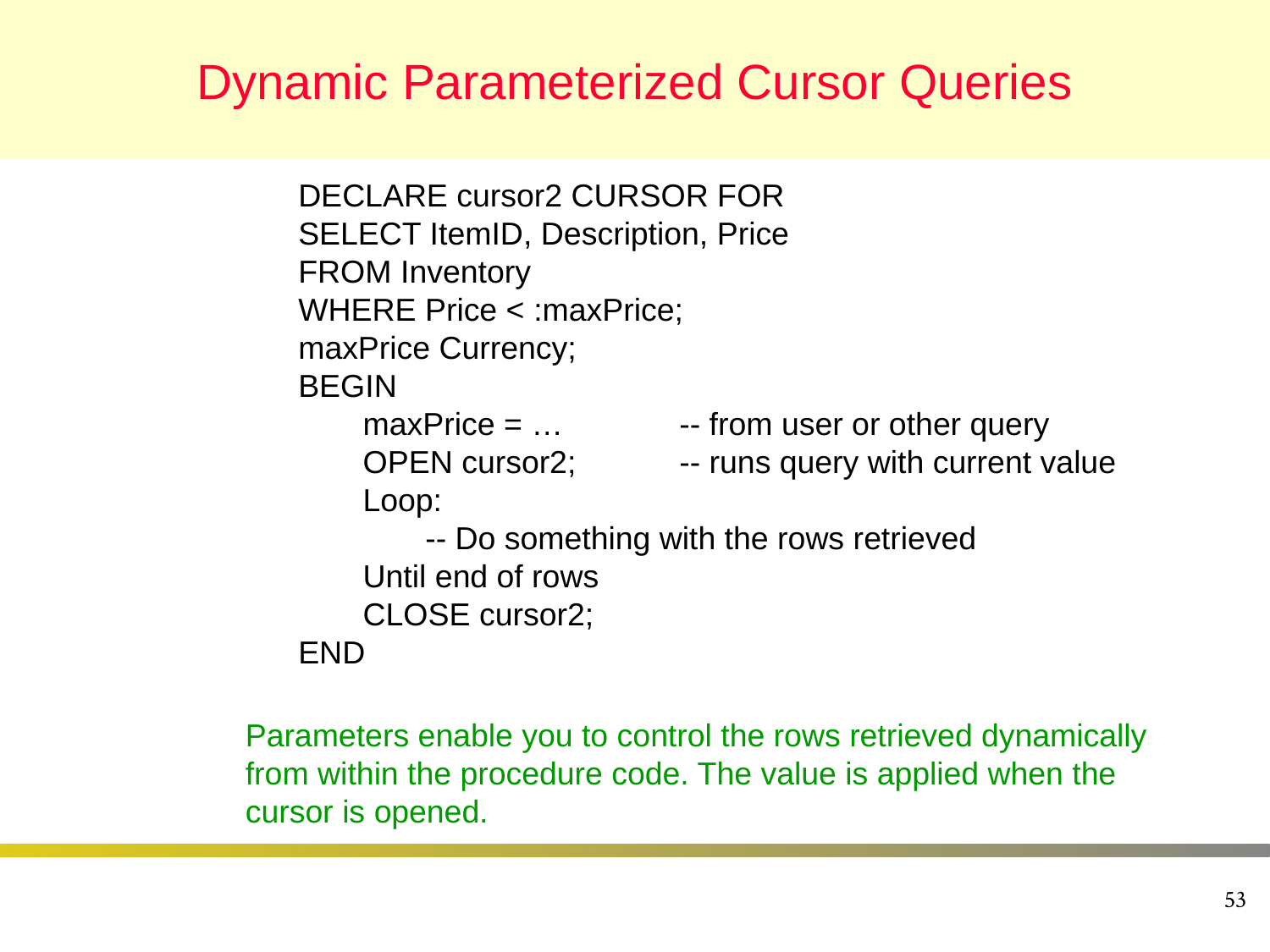

# Dynamic Parameterized Cursor Queries
DECLARE cursor2 CURSOR FOR
SELECT ItemID, Description, Price
FROM Inventory
WHERE Price < :maxPrice;
maxPrice Currency;
BEGIN
	maxPrice = …	-- from user or other query
	OPEN cursor2;	-- runs query with current value
	Loop:
		-- Do something with the rows retrieved
	Until end of rows
	CLOSE cursor2;
END
Parameters enable you to control the rows retrieved dynamically from within the procedure code. The value is applied when the cursor is opened.
53